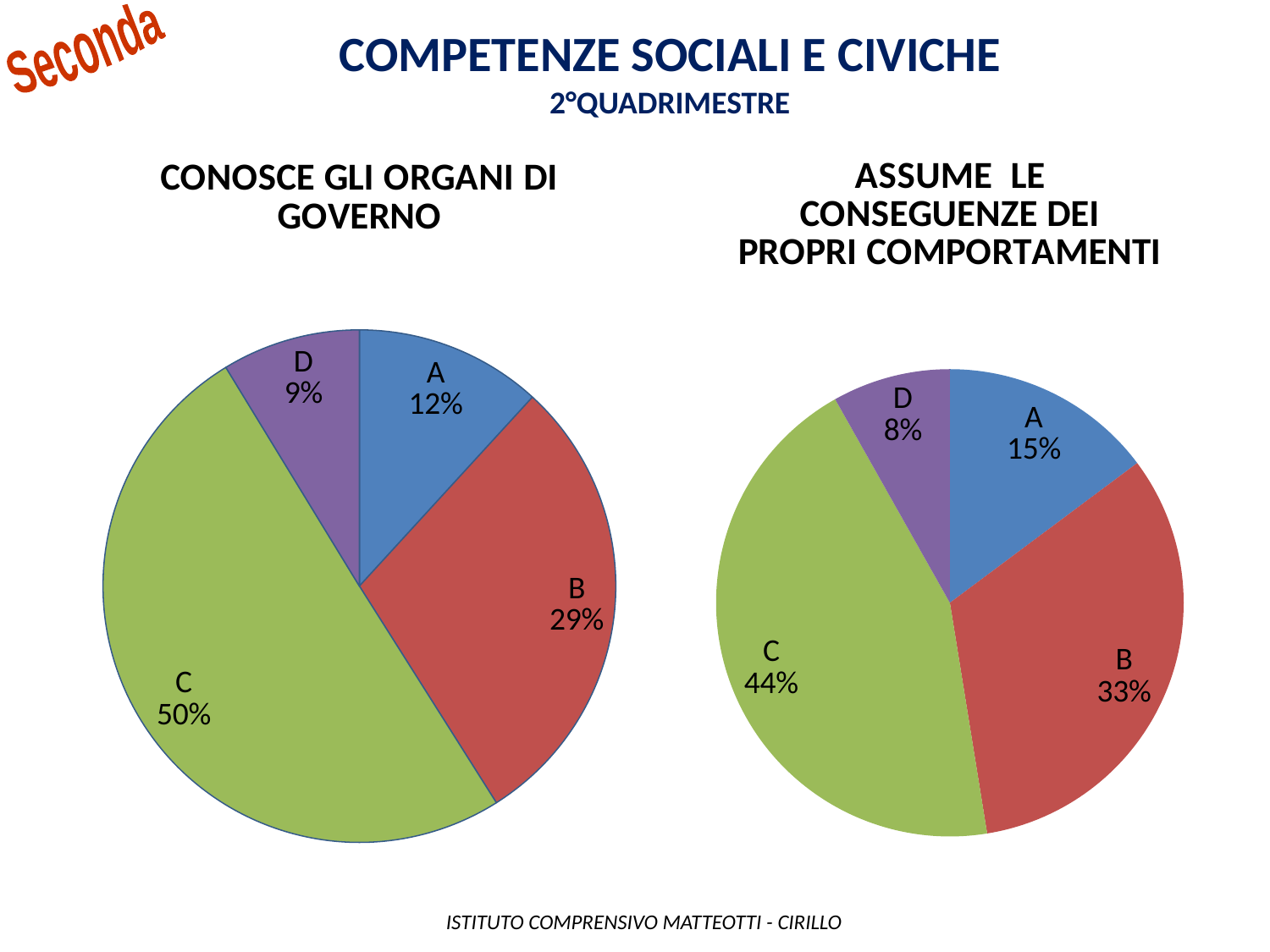

Competenze sociali e civiche
2°QUADRIMESTRE
Seconda

### Chart: ASSUME  LE CONSEGUENZE DEI PROPRI COMPORTAMENTI

| Category |  |
|---|---|
| A | 29.0 |
| B | 64.0 |
| C | 87.0 |
| D | 16.0 |

### Chart: CONOSCE GLI ORGANI DI GOVERNO

| Category |  |
|---|---|
| A | 23.0 |
| B | 57.0 |
| C | 98.0 |
| D | 17.0 |
 ISTITUTO COMPRENSIVO MATTEOTTI - CIRILLO